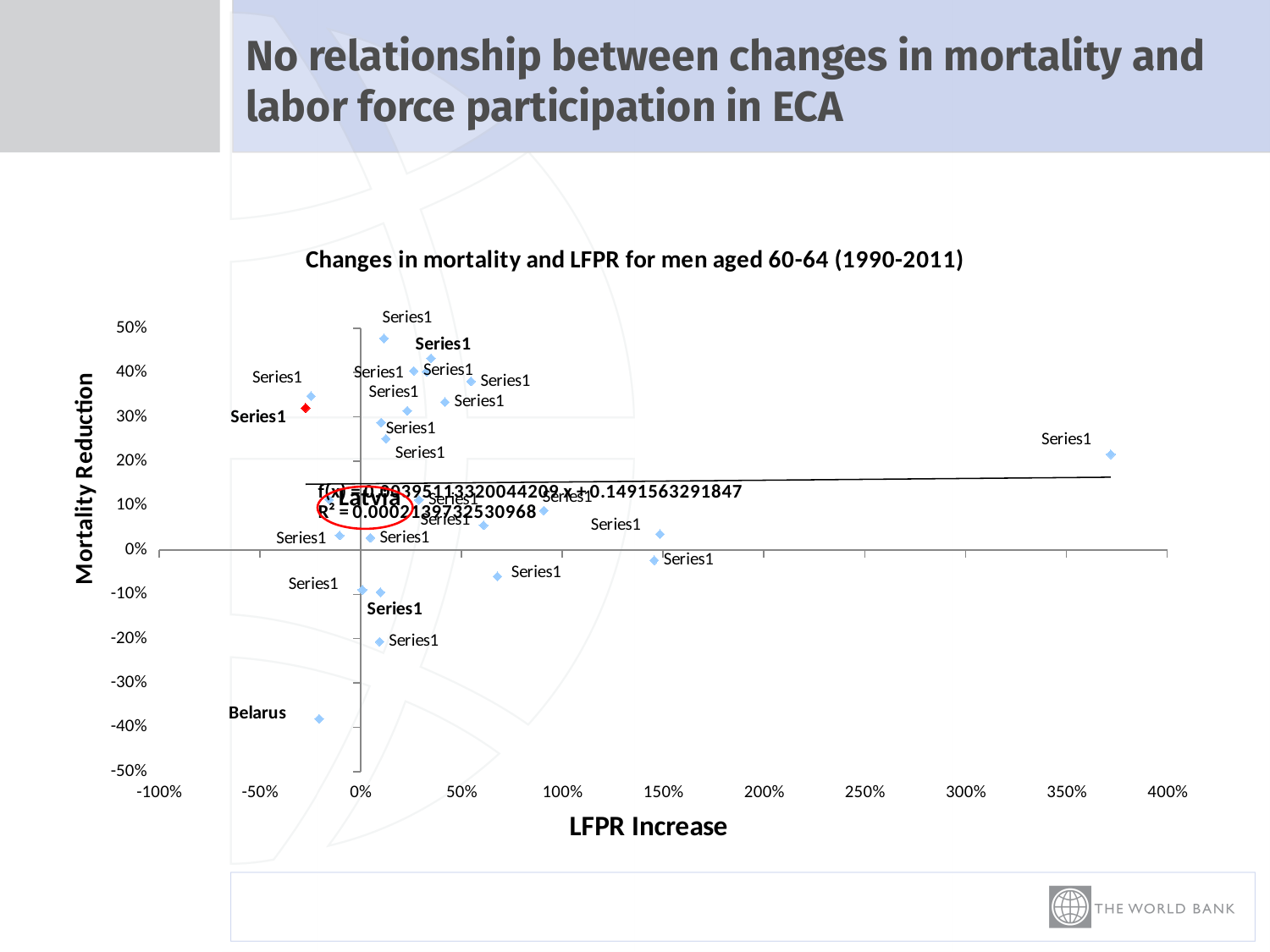

# No relationship between changes in mortality and labor force participation in ECA

### Chart: Changes in mortality and LFPR for men aged 60-64 (1990-2011)

| Category |  |
|---|---|